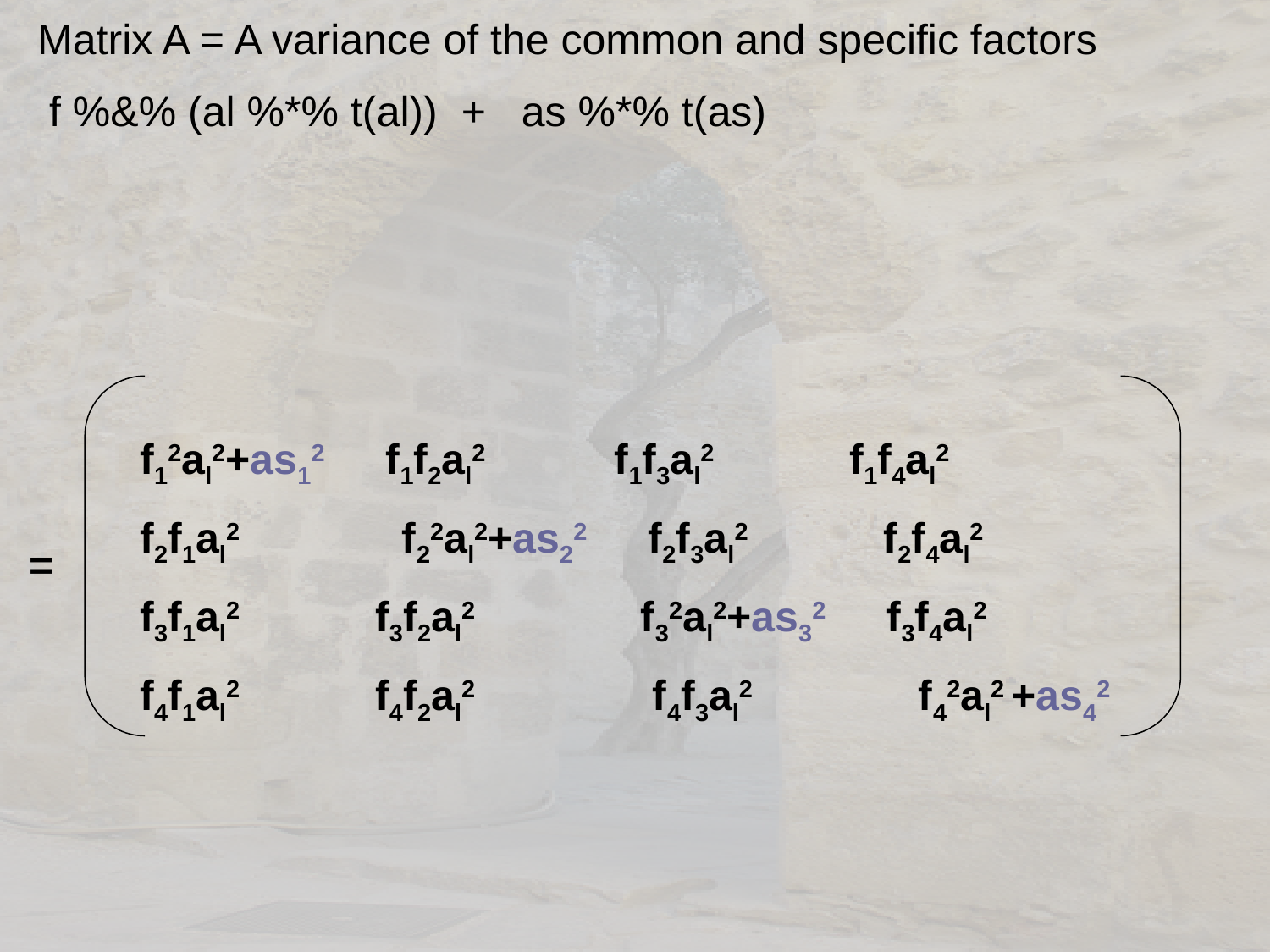

Matrix A = A variance of the common and specific factors
 f %&% (al %*% t(al))  +   as %*% t(as)

f12al2+as12         f1f2al2                   f1f3al2                    f1f4al2
f2f1al2               f22al2+as22         f2f3al2                    f2f4al2
f3f1al2                    f3f2al2              f32al2+as32         f3f4al2
f4f1al2                    f4f2al2               f4f3al2              f42al2 +as42
 =